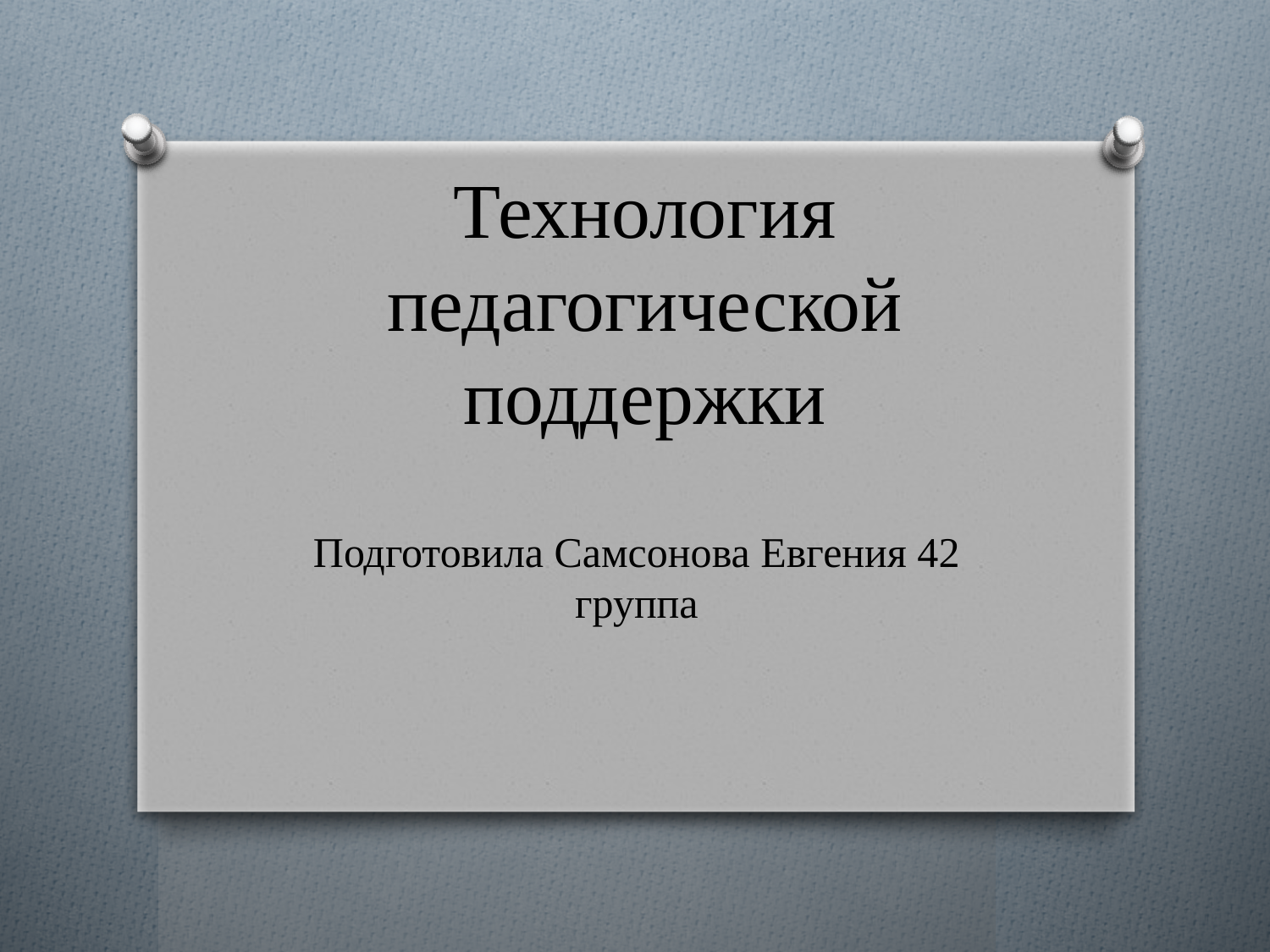

# Технология педагогической поддержки
Подготовила Самсонова Евгения 42 группа